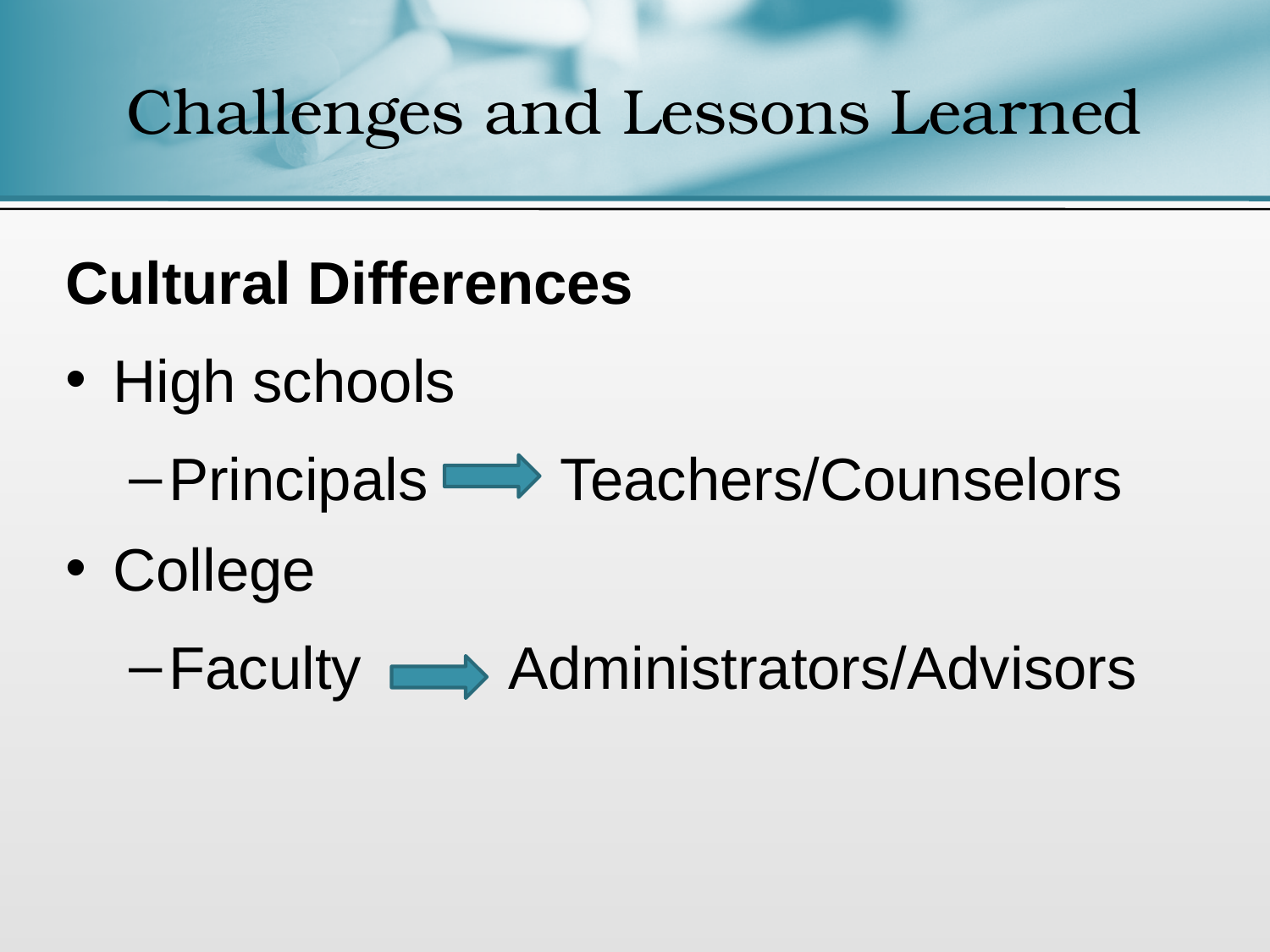

# Challenges and Lessons Learned
Cultural Differences
High schools
Principals        Teachers/Counselors
College
Faculty         Administrators/Advisors